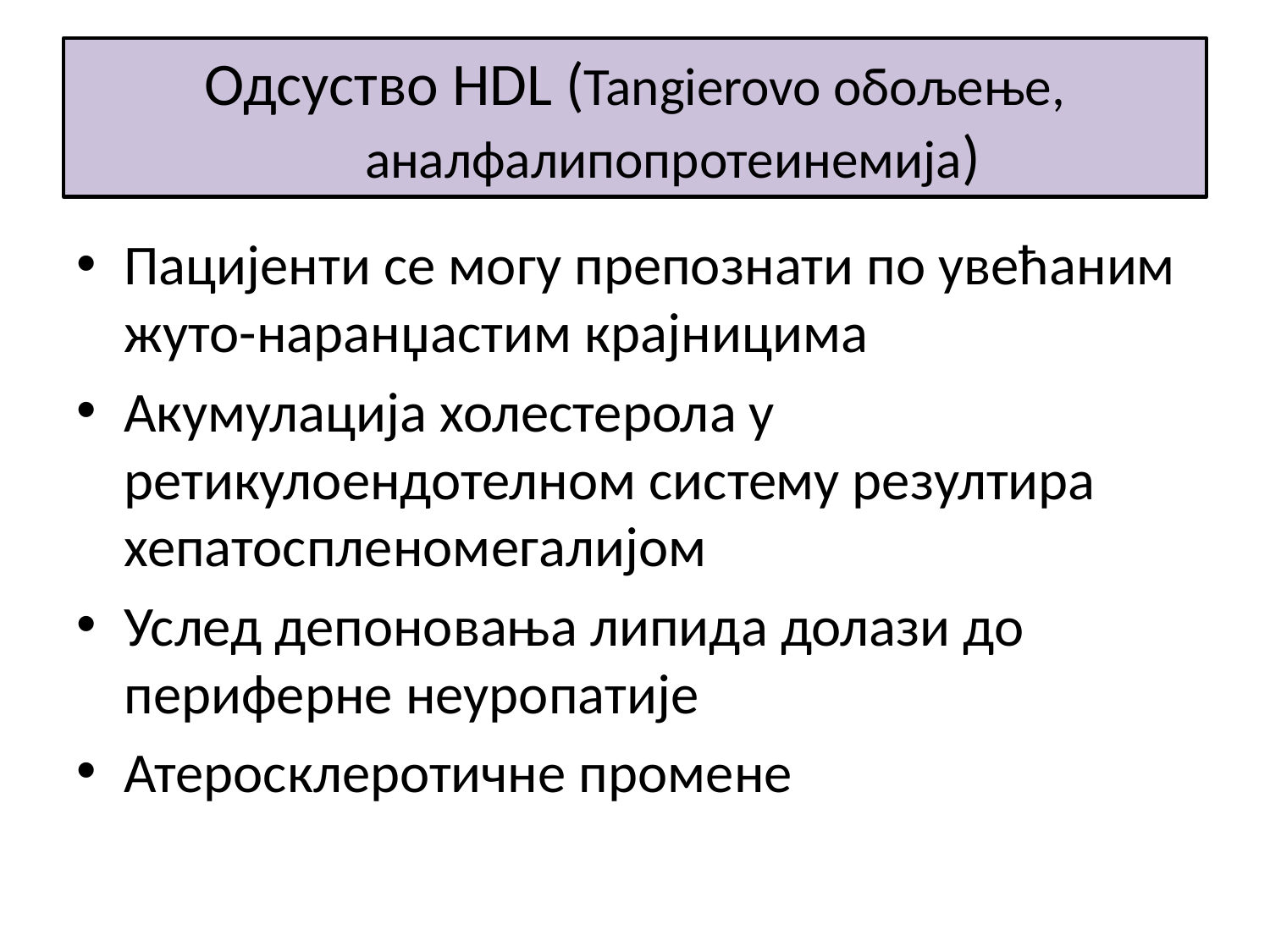

# Одсуство HDL (Tangierovo обољење, аналфалипопротеинемија)
Пацијенти се могу препознати по увећаним жуто-наранџастим крајницима
Акумулација холестерола у ретикулоендотелном систему резултира хепатоспленомегалијом
Услед депоновања липида долази до периферне неуропатије
Атеросклеротичне промене